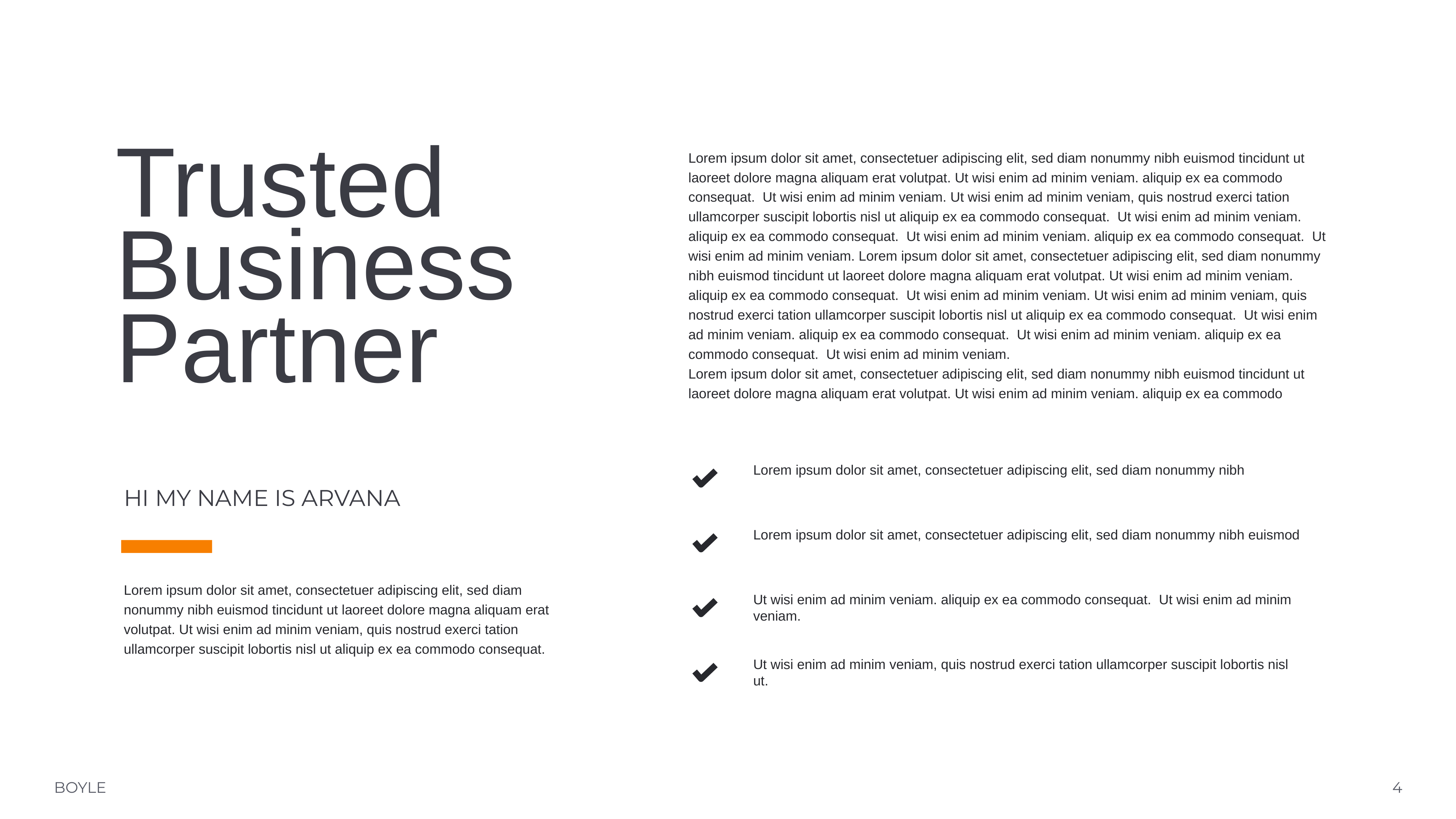

Lorem ipsum dolor sit amet, consectetuer adipiscing elit, sed diam nonummy nibh euismod tincidunt ut laoreet dolore magna aliquam erat volutpat. Ut wisi enim ad minim veniam. aliquip ex ea commodo consequat.  Ut wisi enim ad minim veniam. Ut wisi enim ad minim veniam, quis nostrud exerci tation ullamcorper suscipit lobortis nisl ut aliquip ex ea commodo consequat.  Ut wisi enim ad minim veniam. aliquip ex ea commodo consequat.  Ut wisi enim ad minim veniam. aliquip ex ea commodo consequat.  Ut wisi enim ad minim veniam. Lorem ipsum dolor sit amet, consectetuer adipiscing elit, sed diam nonummy nibh euismod tincidunt ut laoreet dolore magna aliquam erat volutpat. Ut wisi enim ad minim veniam. aliquip ex ea commodo consequat.  Ut wisi enim ad minim veniam. Ut wisi enim ad minim veniam, quis nostrud exerci tation ullamcorper suscipit lobortis nisl ut aliquip ex ea commodo consequat.  Ut wisi enim ad minim veniam. aliquip ex ea commodo consequat.  Ut wisi enim ad minim veniam. aliquip ex ea commodo consequat.  Ut wisi enim ad minim veniam.
Lorem ipsum dolor sit amet, consectetuer adipiscing elit, sed diam nonummy nibh euismod tincidunt ut laoreet dolore magna aliquam erat volutpat. Ut wisi enim ad minim veniam. aliquip ex ea commodo
Trusted
Business
Partner
Lorem ipsum dolor sit amet, consectetuer adipiscing elit, sed diam nonummy nibh

HI MY NAME IS ARVANA
Lorem ipsum dolor sit amet, consectetuer adipiscing elit, sed diam nonummy nibh euismod

Lorem ipsum dolor sit amet, consectetuer adipiscing elit, sed diam nonummy nibh euismod tincidunt ut laoreet dolore magna aliquam erat volutpat. Ut wisi enim ad minim veniam, quis nostrud exerci tation ullamcorper suscipit lobortis nisl ut aliquip ex ea commodo consequat.
Ut wisi enim ad minim veniam. aliquip ex ea commodo consequat.  Ut wisi enim ad minim veniam.

Ut wisi enim ad minim veniam, quis nostrud exerci tation ullamcorper suscipit lobortis nisl ut.

BOYLE
4